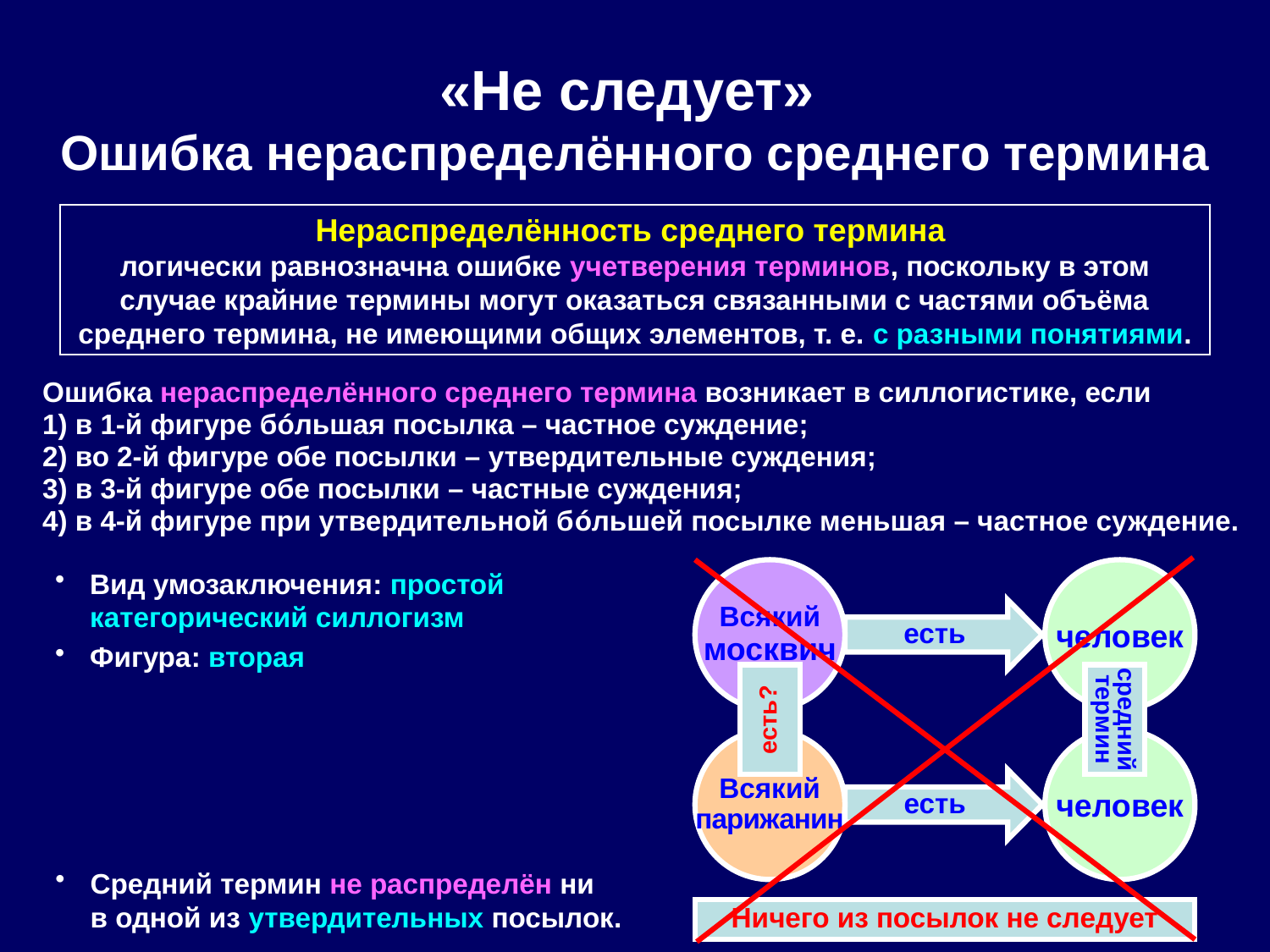

# «Не следует» Ошибка нераспределённого среднего термина
Нераспределённость среднего термина
логически равнозначна ошибке учетверения терминов, поскольку в этом случае крайние термины могут оказаться связанными с частями объёма среднего термина, не имеющими общих элементов, т. е. с разными понятиями.
Ошибка нераспределённого среднего термина возникает в силлогистике, если
1) в 1-й фигуре бóльшая посылка – частное суждение;
2) во 2-й фигуре обе посылки – утвердительные суждения;
3) в 3-й фигуре обе посылки – частные суждения;
4) в 4-й фигуре при утвердительной бóльшей посылке меньшая – частное суждение.
Вид умозаключения: простой категорический силлогизм
Фигура: вторая
Всякий
москвич
человек
есть
Средний термин не распределён ни
в одной из утвердительных посылок.
есть?
средний
термин
Всякий
парижанин
человек
есть
Ничего из посылок не следует